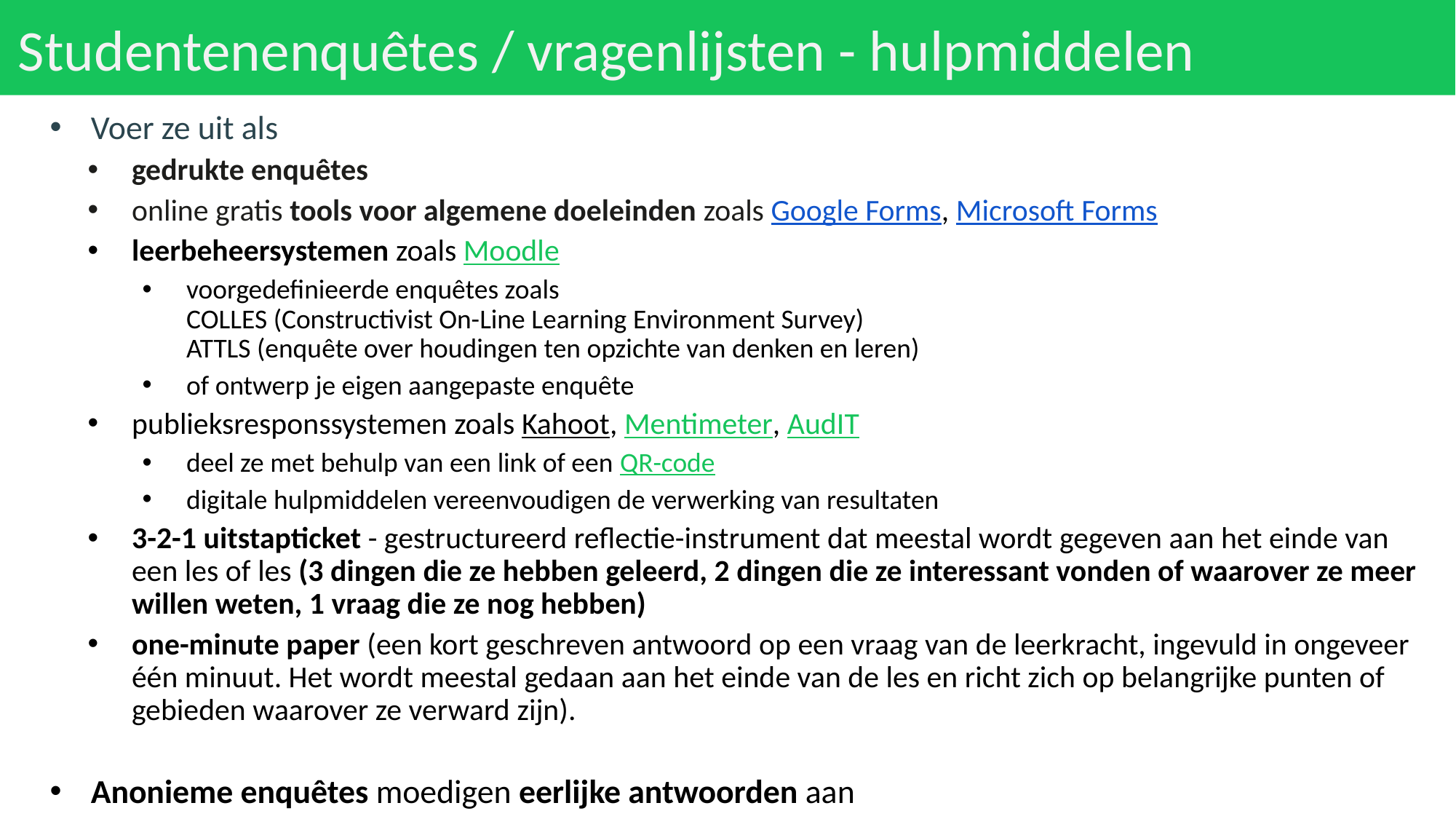

# Studentenenquêtes / vragenlijsten - hulpmiddelen
Voer ze uit als
gedrukte enquêtes
online gratis tools voor algemene doeleinden zoals Google Forms, Microsoft Forms
leerbeheersystemen zoals Moodle
voorgedefinieerde enquêtes zoals
COLLES (Constructivist On-Line Learning Environment Survey)
ATTLS (enquête over houdingen ten opzichte van denken en leren)
of ontwerp je eigen aangepaste enquête
publieksresponssystemen zoals Kahoot, Mentimeter, AudIT
deel ze met behulp van een link of een QR-code
digitale hulpmiddelen vereenvoudigen de verwerking van resultaten
3-2-1 uitstapticket - gestructureerd reflectie-instrument dat meestal wordt gegeven aan het einde van een les of les (3 dingen die ze hebben geleerd, 2 dingen die ze interessant vonden of waarover ze meer willen weten, 1 vraag die ze nog hebben)
one-minute paper (een kort geschreven antwoord op een vraag van de leerkracht, ingevuld in ongeveer één minuut. Het wordt meestal gedaan aan het einde van de les en richt zich op belangrijke punten of gebieden waarover ze verward zijn).
Anonieme enquêtes moedigen eerlijke antwoorden aan